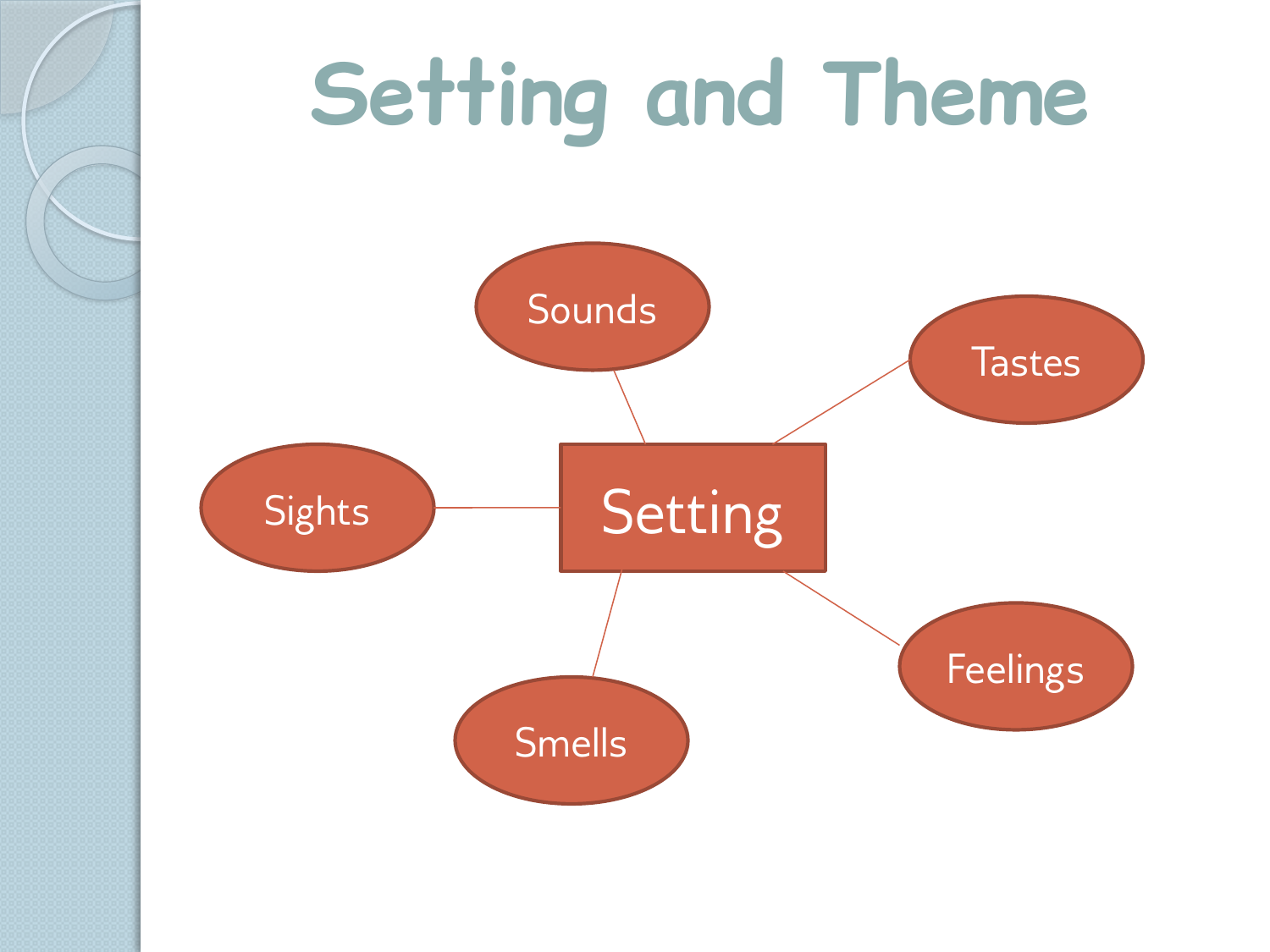

# Setting and Theme
Sounds
Tastes
Sights
Setting
Feelings
Smells